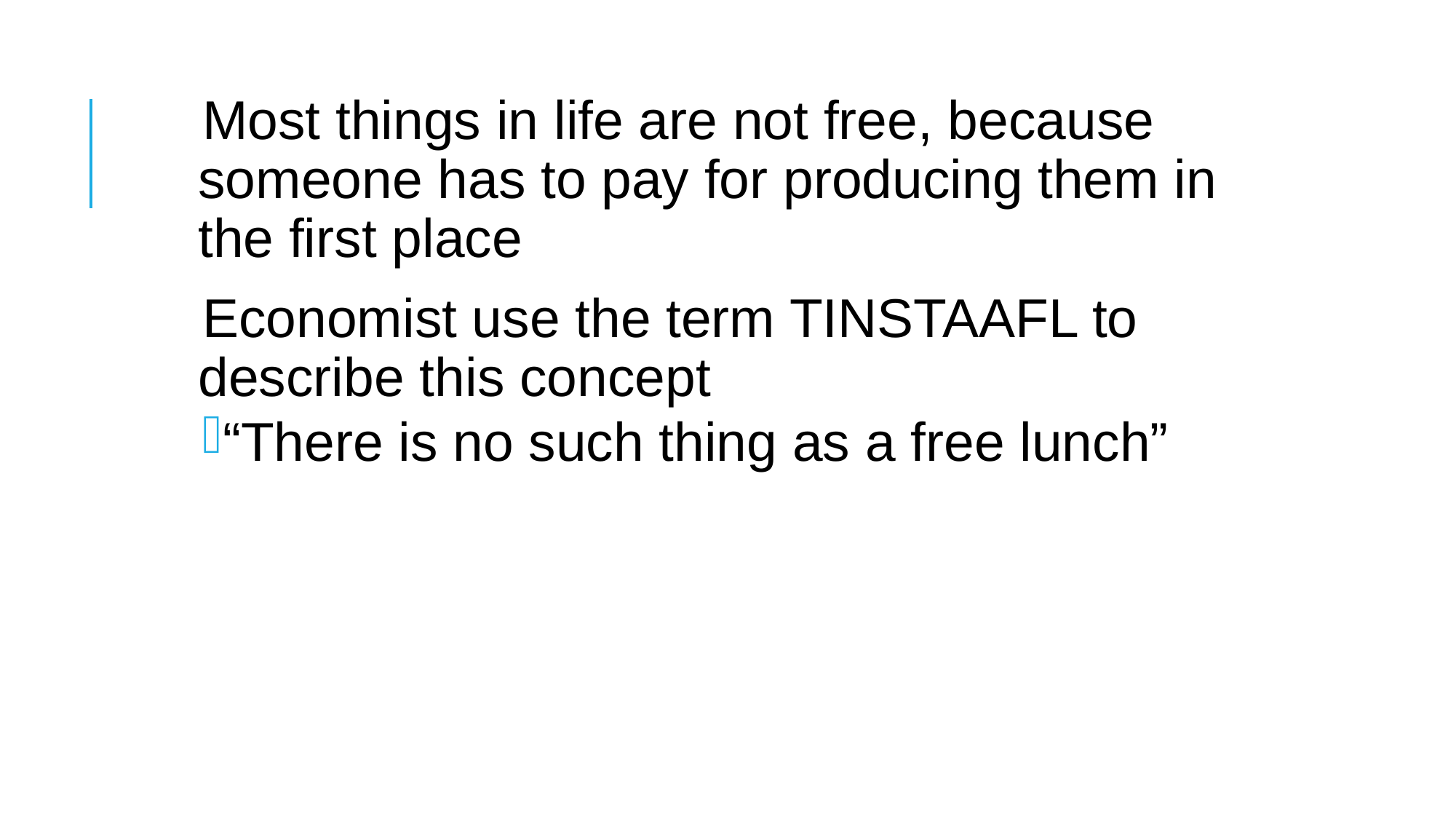

Most things in life are not free, because someone has to pay for producing them in the first place
Economist use the term TINSTAAFL to describe this concept
“There is no such thing as a free lunch”